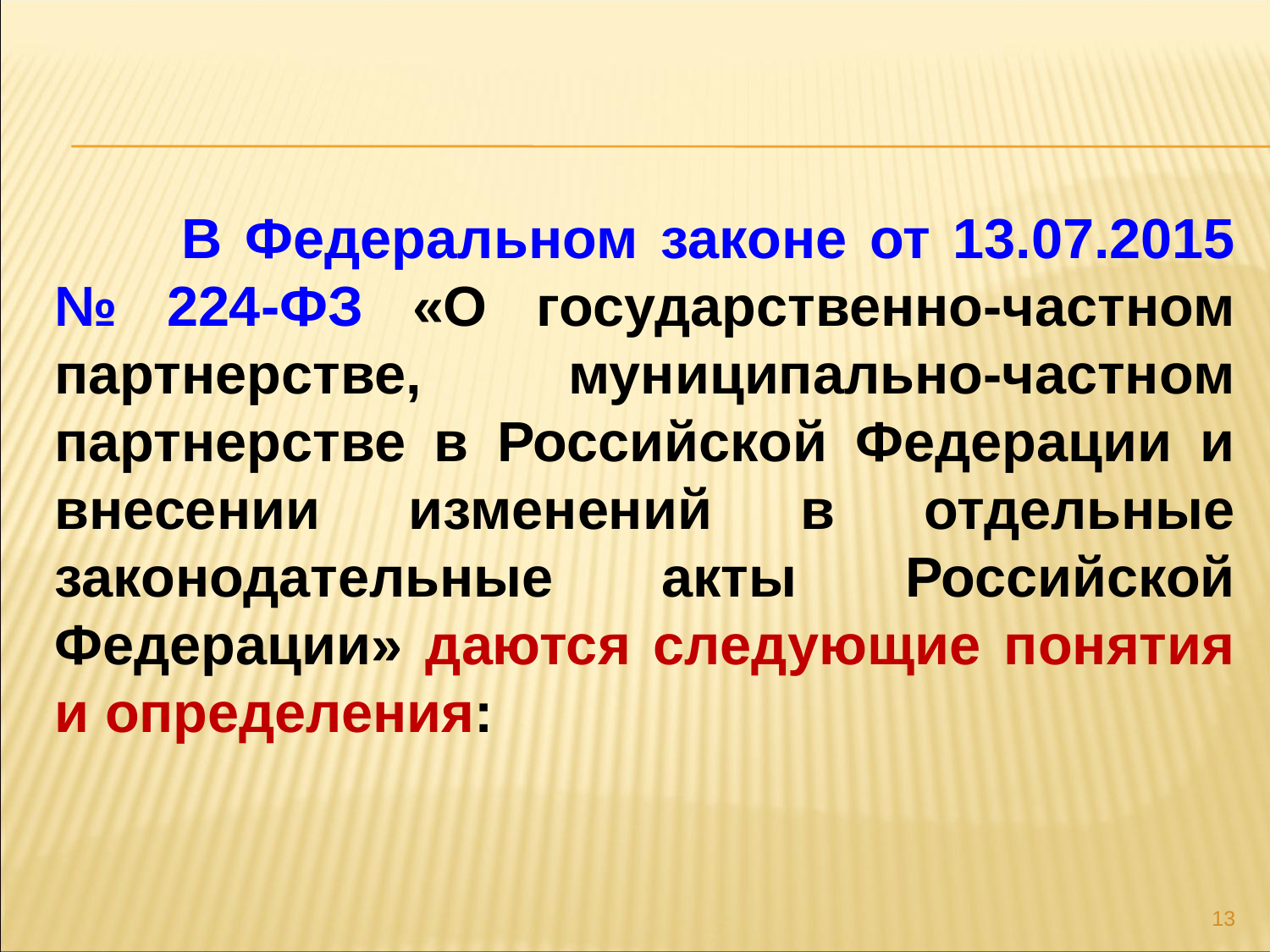

В Федеральном законе от 13.07.2015 № 224-ФЗ «О государственно-частном партнерстве, муниципально-частном партнерстве в Российской Федерации и внесении изменений в отдельные законодательные акты Российской Федерации» даются следующие понятия и определения:

13